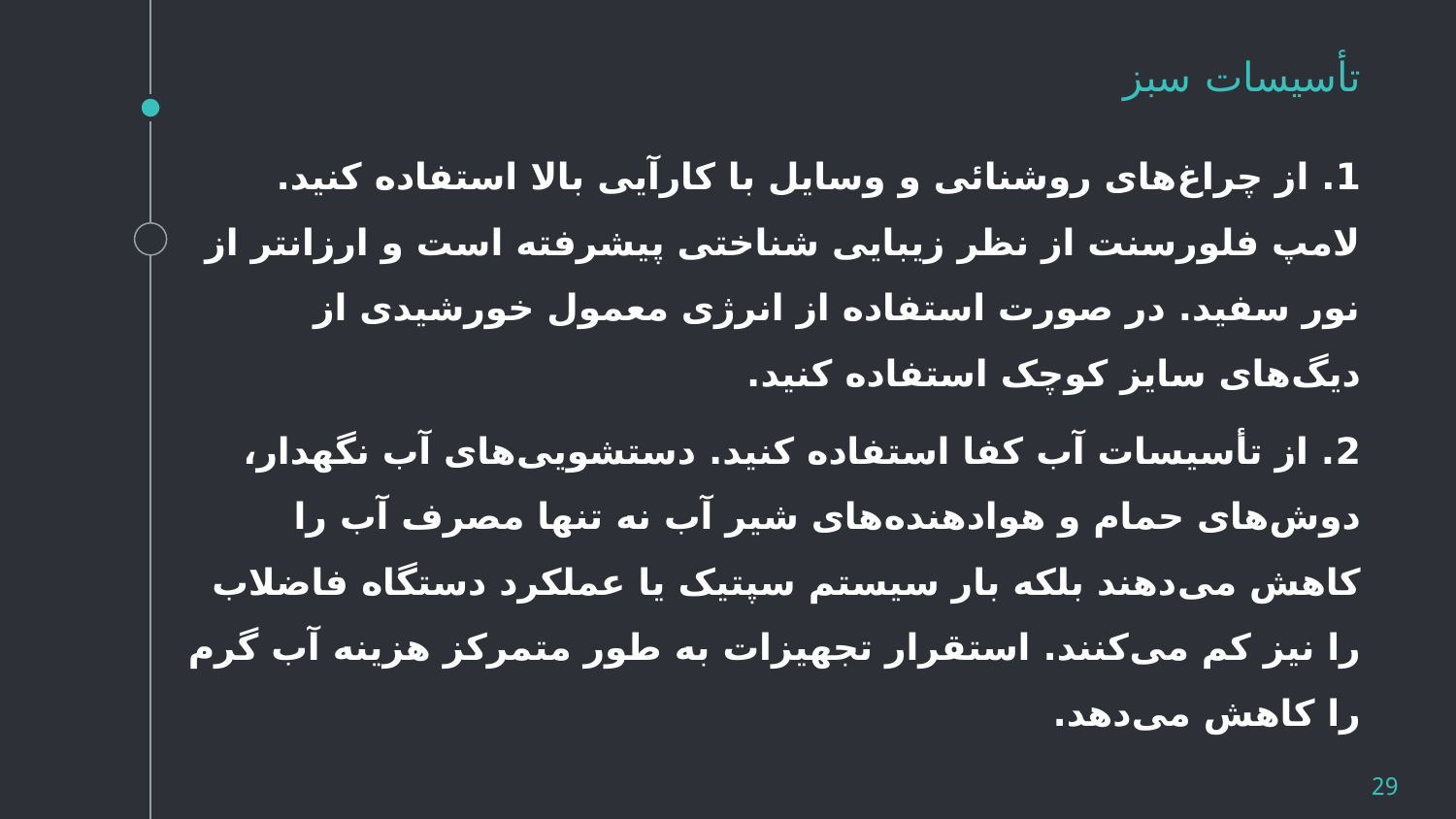

# تأسیسات سبز
1. از چراغ‌های روشنائی و وسایل با کارآیی بالا استفاده کنید. لامپ فلورسنت از نظر زیبایی شناختی پیشرفته است و ارزانتر از نور سفید. در صورت استفاده از انرژی معمول خورشیدی از دیگ‌های سایز کوچک استفاده کنید.
2. از تأسیسات آب کفا استفاده کنید. دستشویی‌های آب نگهدار، دوش‌های حمام و هوادهنده‌های شیر آب نه تنها مصرف آب را کاهش می‌دهند بلکه بار سیستم سپتیک یا عملکرد دستگاه فاضلاب را نیز کم می‌کنند. استقرار تجهیزات به طور متمرکز هزینه آب گرم را کاهش می‌دهد.

29